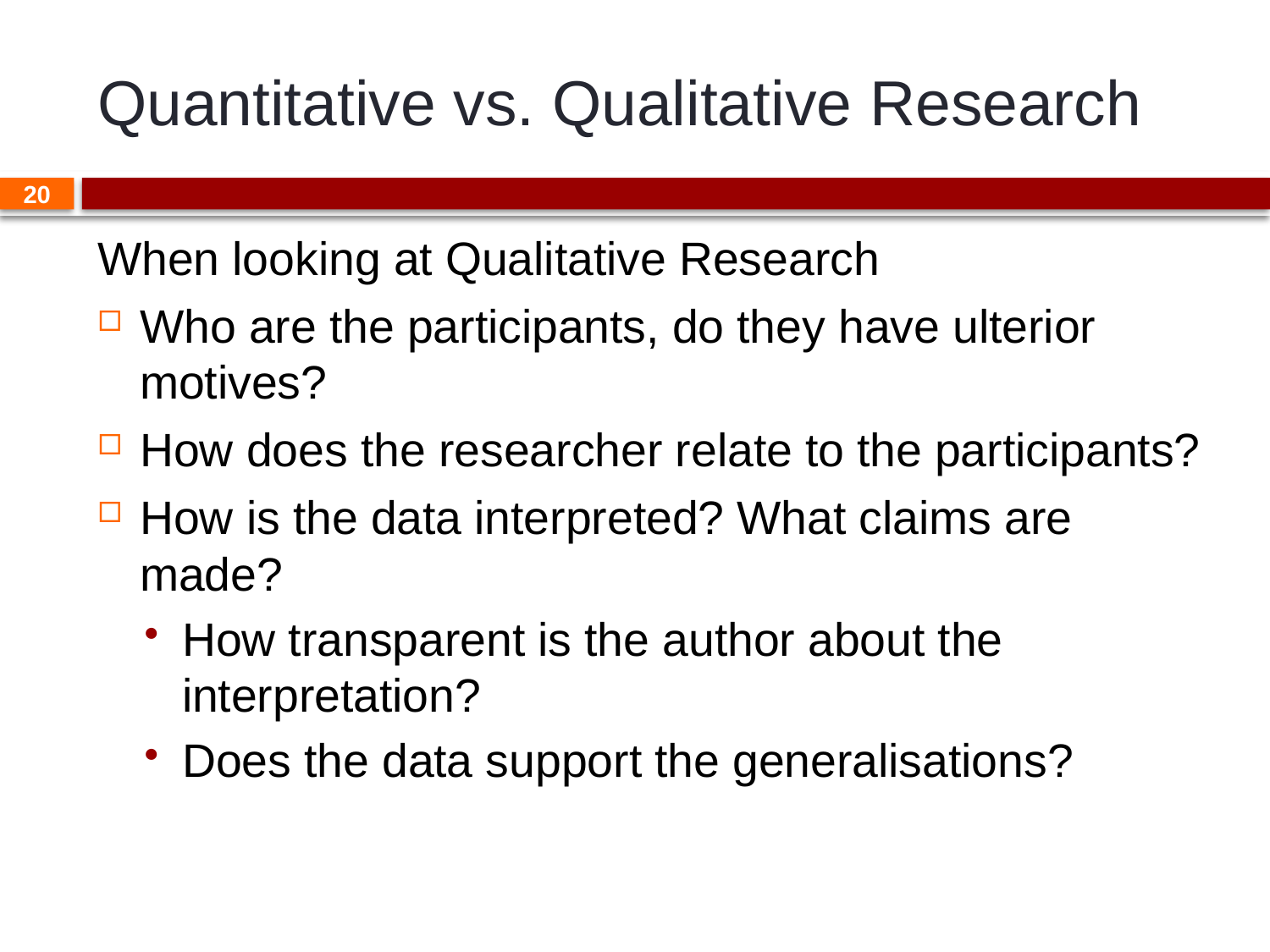

# Quantitative vs. Qualitative Research
20
When looking at Qualitative Research
Who are the participants, do they have ulterior motives?
How does the researcher relate to the participants?
How is the data interpreted? What claims are made?
How transparent is the author about the interpretation?
Does the data support the generalisations?